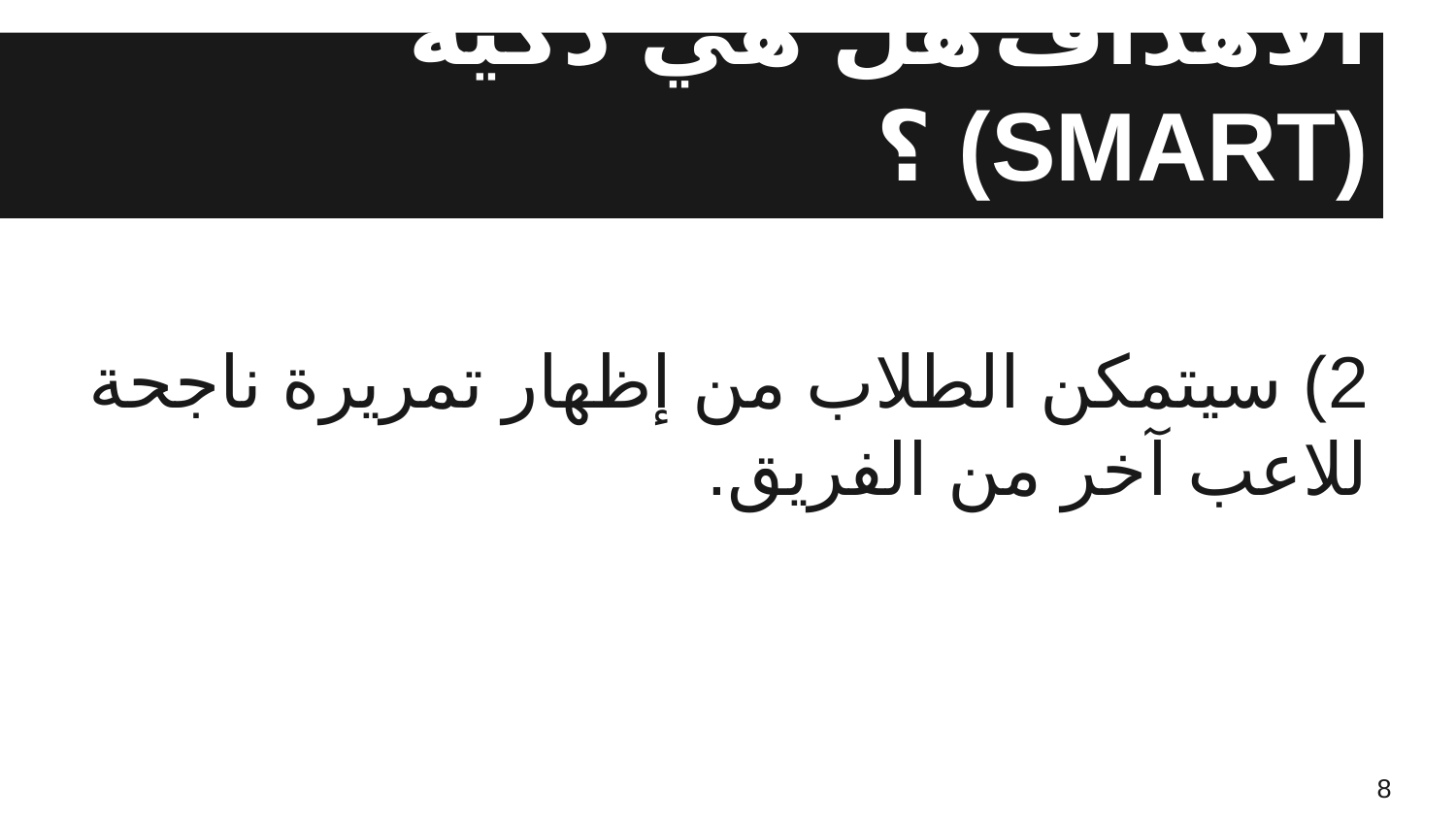

# الأهداف هل هي ذكية (SMART) ؟
2) سيتمكن الطلاب من إظهار تمريرة ناجحة للاعب آخر من الفريق.

8